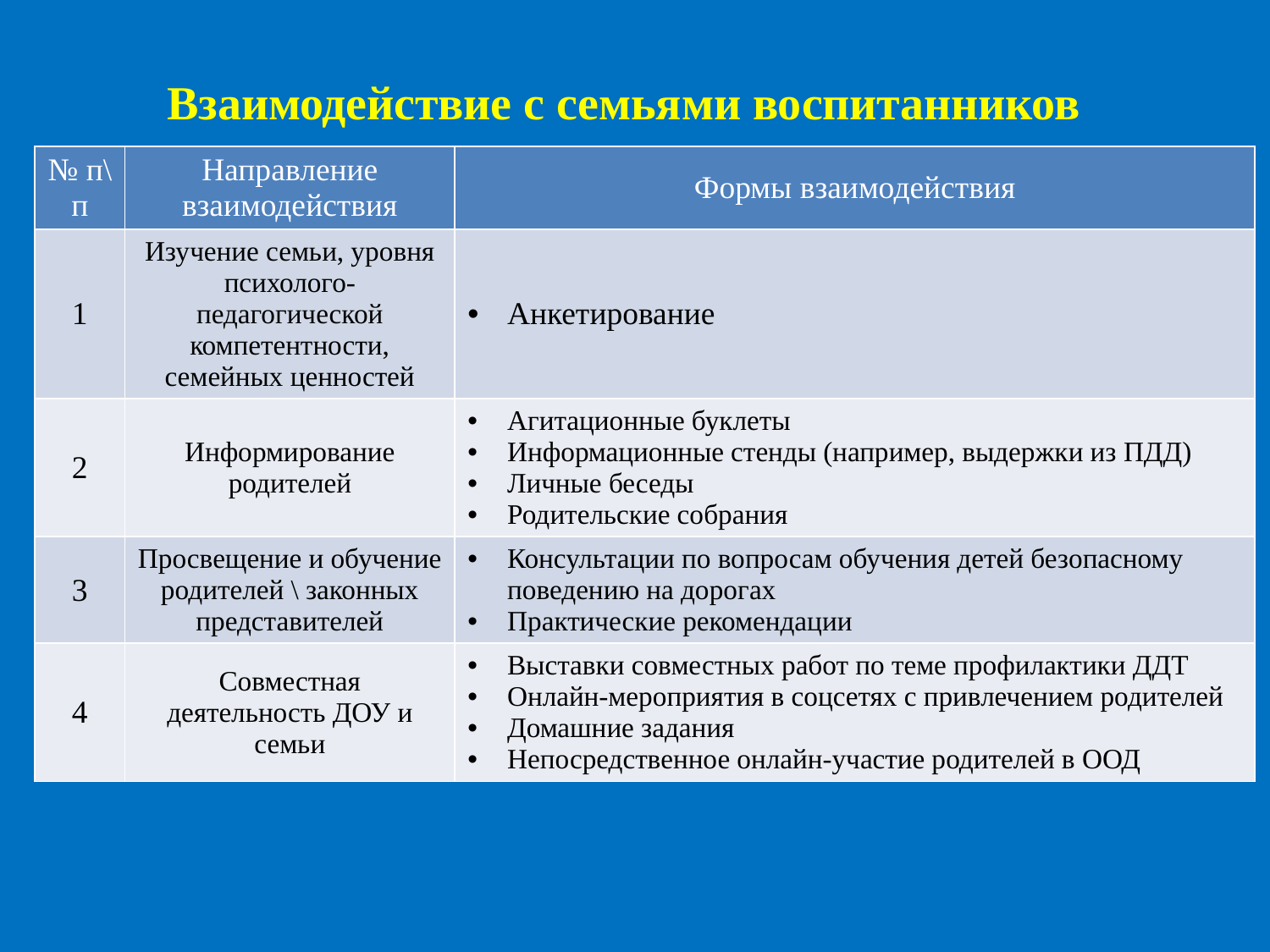

# Взаимодействие с семьями воспитанников
| № п\п | Направление взаимодействия | Формы взаимодействия |
| --- | --- | --- |
| 1 | Изучение семьи, уровня психолого-педагогической компетентности, семейных ценностей | Анкетирование |
| 2 | Информирование родителей | Агитационные буклеты Информационные стенды (например, выдержки из ПДД) Личные беседы Родительские собрания |
| 3 | Просвещение и обучение родителей \ законных представителей | Консультации по вопросам обучения детей безопасному поведению на дорогах Практические рекомендации |
| 4 | Совместная деятельность ДОУ и семьи | Выставки совместных работ по теме профилактики ДДТ Онлайн-мероприятия в соцсетях с привлечением родителей Домашние задания Непосредственное онлайн-участие родителей в ООД |